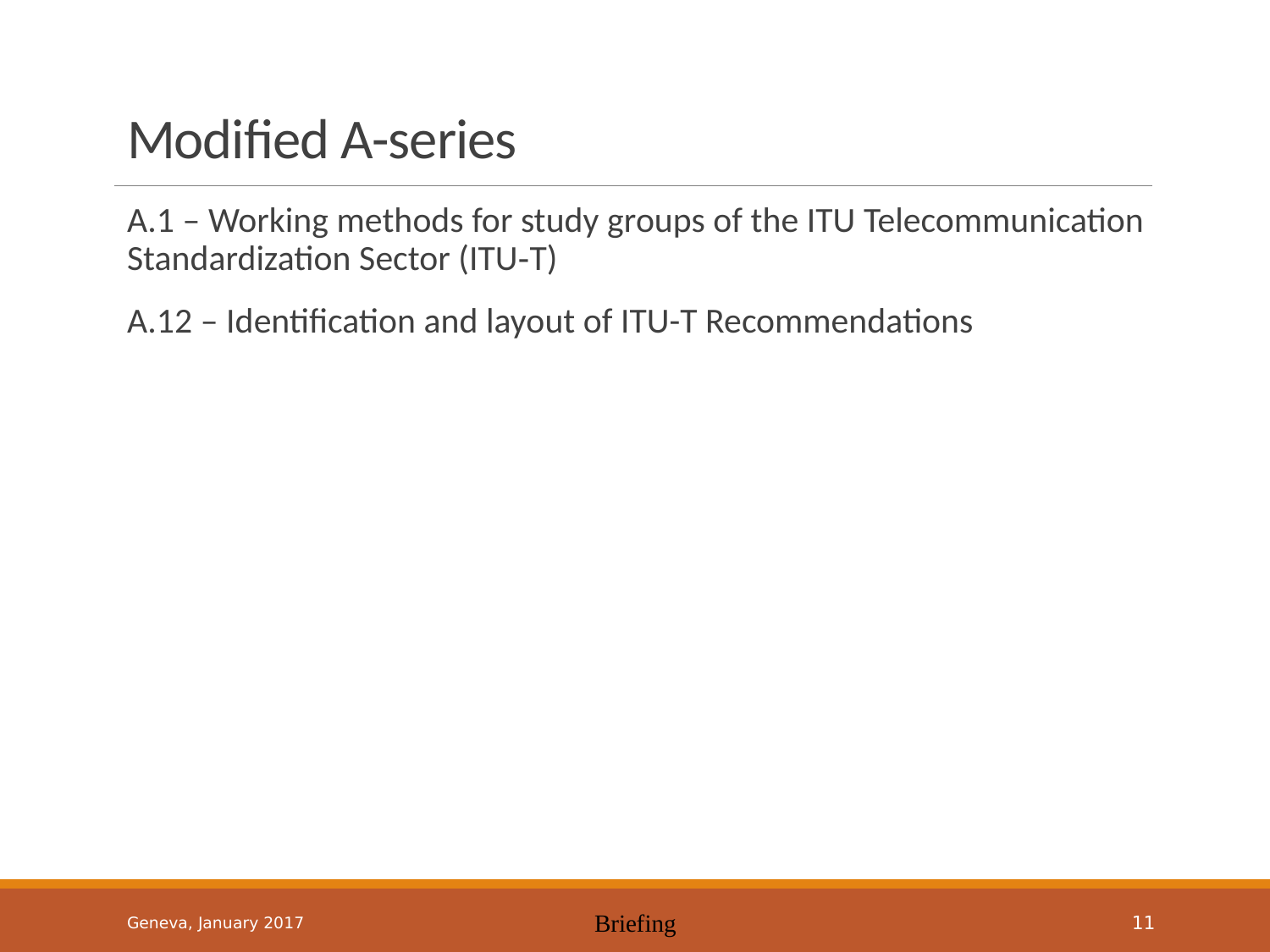

# Modified A-series
A.1 – Working methods for study groups of the ITU Telecommunication Standardization Sector (ITU‑T)
A.12 – Identification and layout of ITU-T Recommendations
Geneva, January 2017
Briefing
11